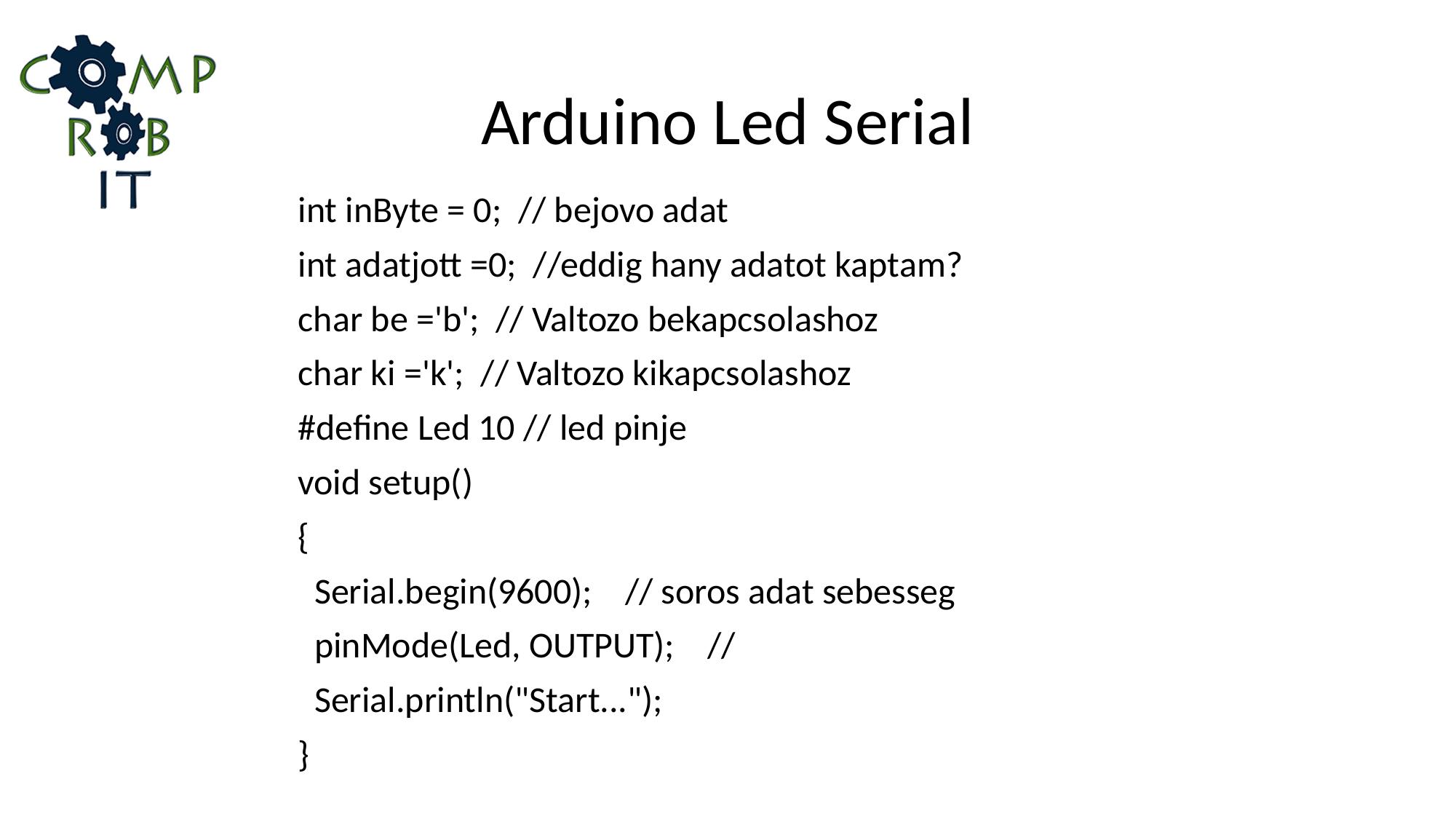

# Arduino Led Serial
int inByte = 0;  // bejovo adat
int adatjott =0;  //eddig hany adatot kaptam?
char be ='b';  // Valtozo bekapcsolashoz
char ki ='k';  // Valtozo kikapcsolashoz
#define Led 10 // led pinje
void setup()
{
  Serial.begin(9600);    // soros adat sebesseg
  pinMode(Led, OUTPUT);    //
  Serial.println("Start...");
}